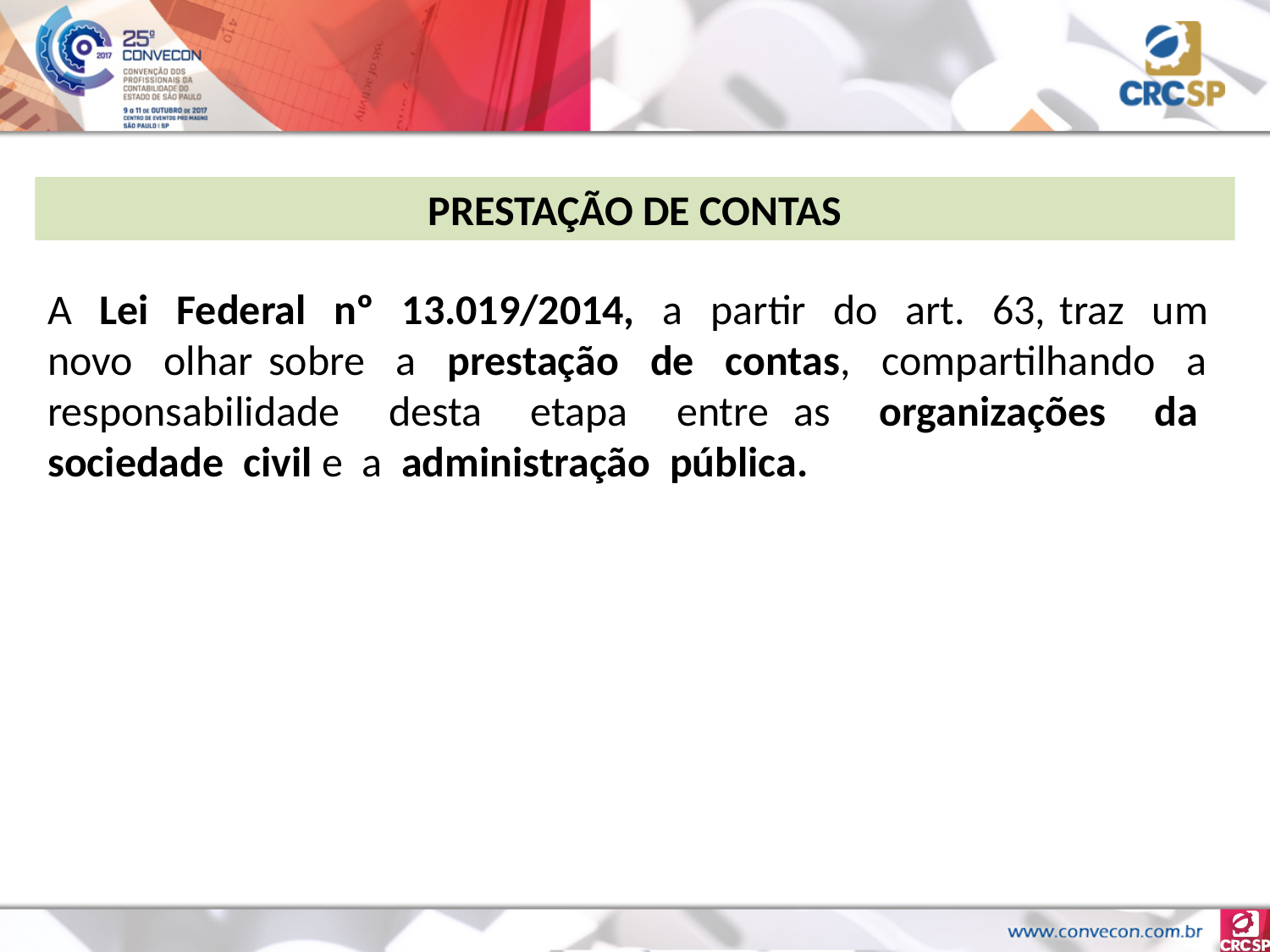

PRESTAÇÃO DE CONTAS
A  Lei  Federal  nº  13.019/2014,  a  partir  do  art.  63, traz  um  novo  olhar sobre  a  prestação  de  contas,  compartilhando  a  responsabilidade  desta  etapa  entre as  organizações  da  sociedade  civil e  a  administração  pública.